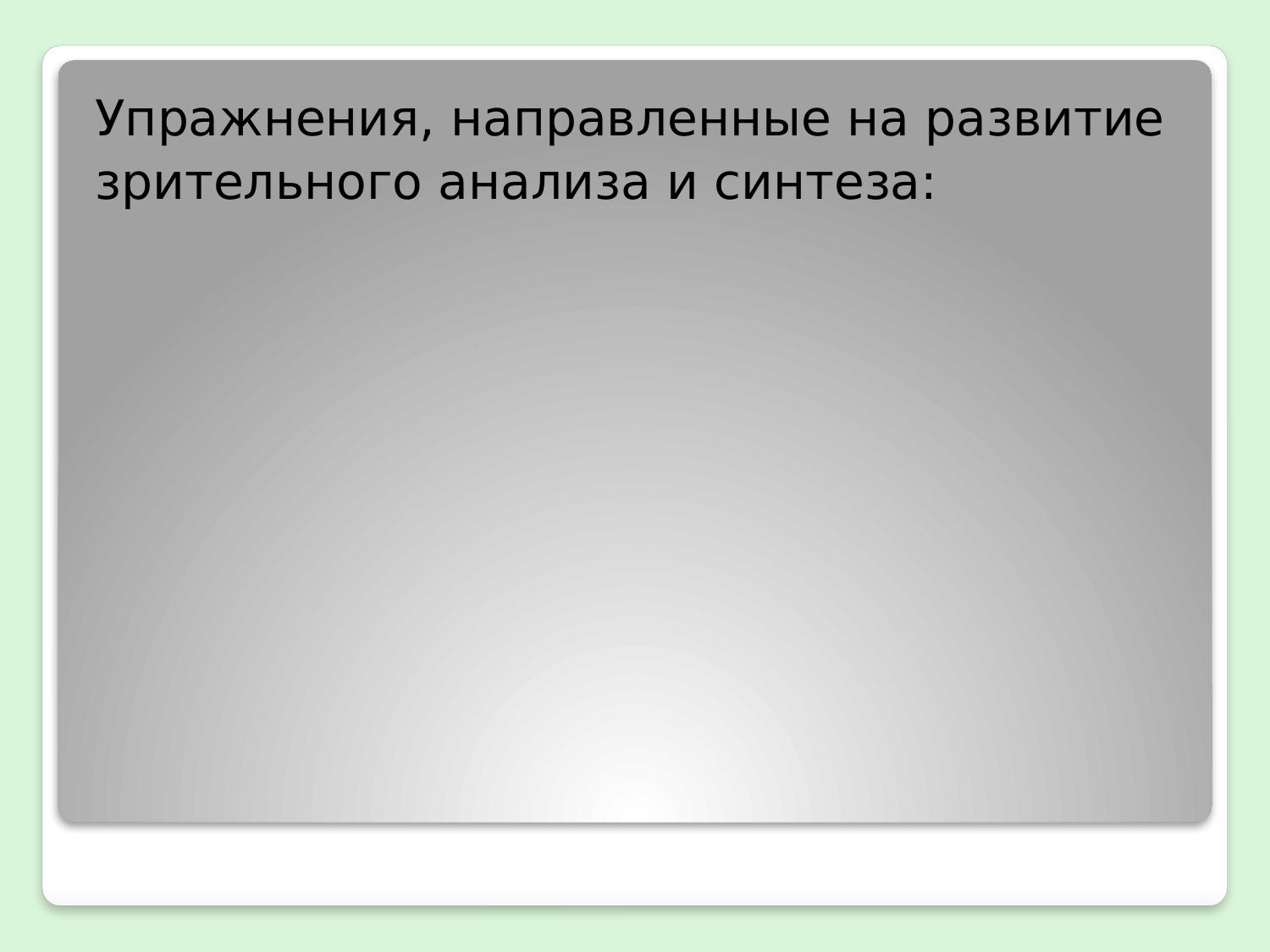

Упражнения, направленные на развитие
зрительного анализа и синтеза:

#